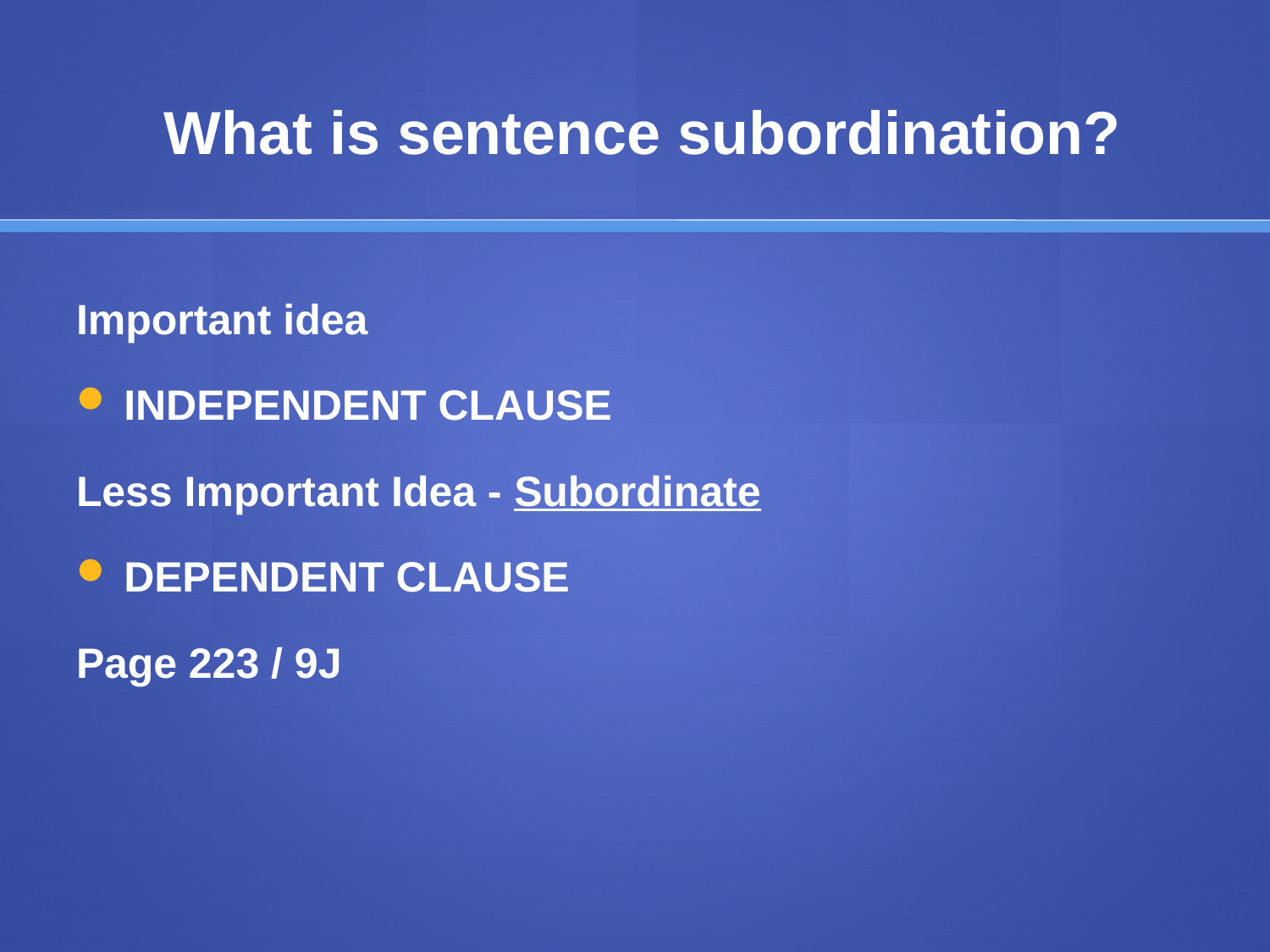

# What is sentence subordination?
Important idea
INDEPENDENT CLAUSE
Less Important Idea - Subordinate
DEPENDENT CLAUSE
Page 223 / 9J